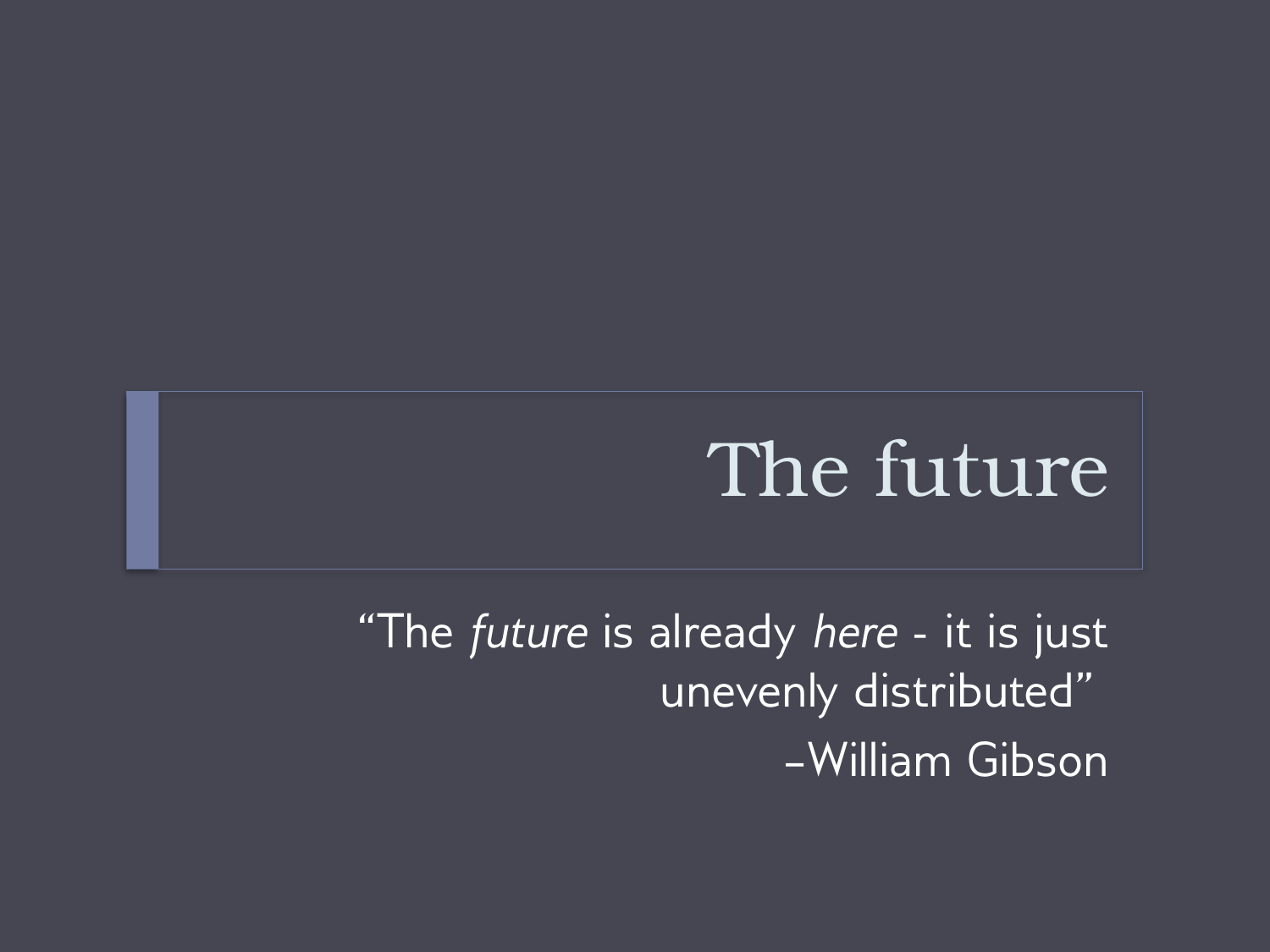

# The future
“The future is already here - it is just unevenly distributed”
–William Gibson